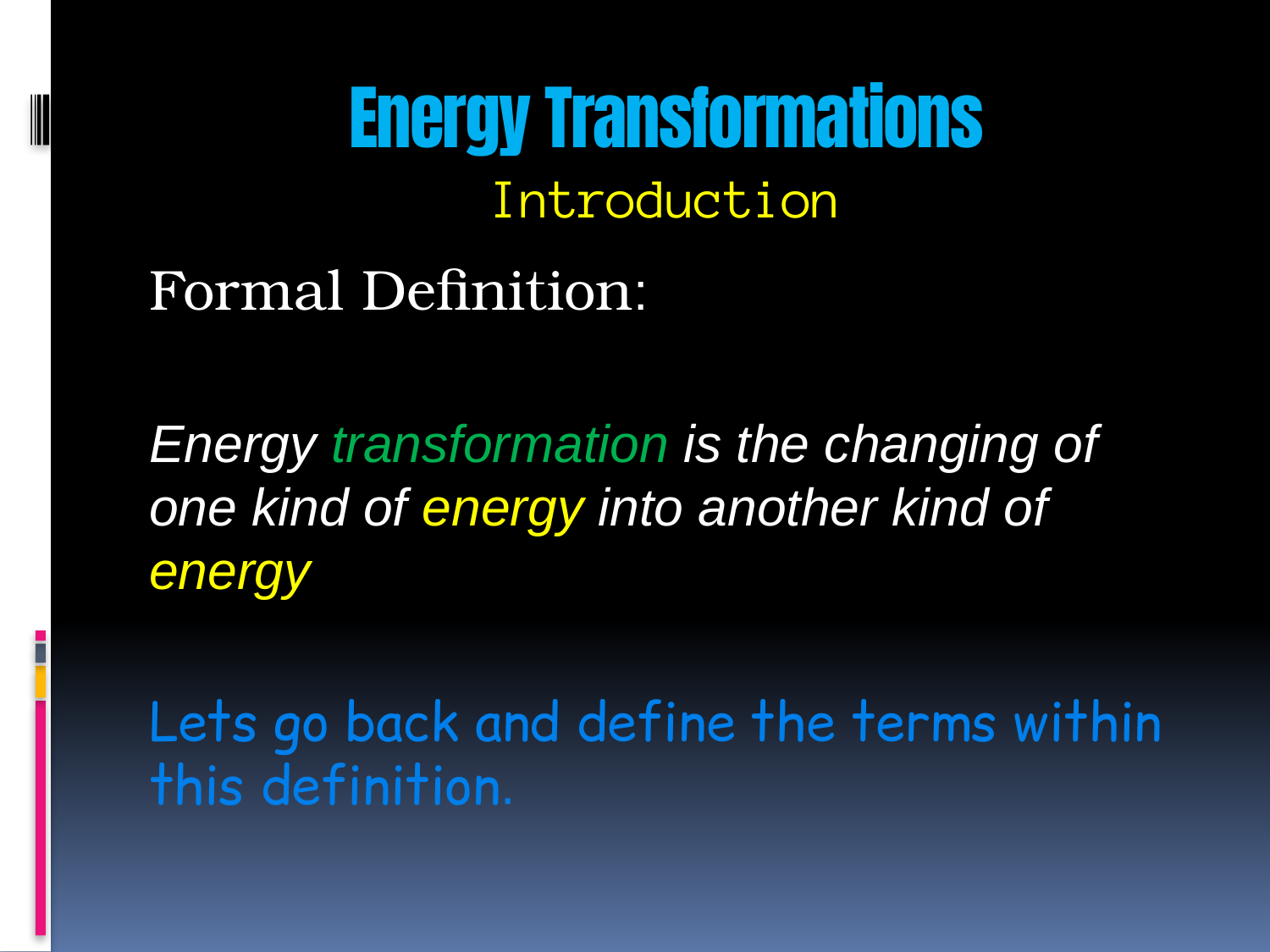

# Energy Transformations Introduction
Formal Definition:

Energy transformation is the changing of one kind of energy into another kind of energy

Lets go back and define the terms within this definition.